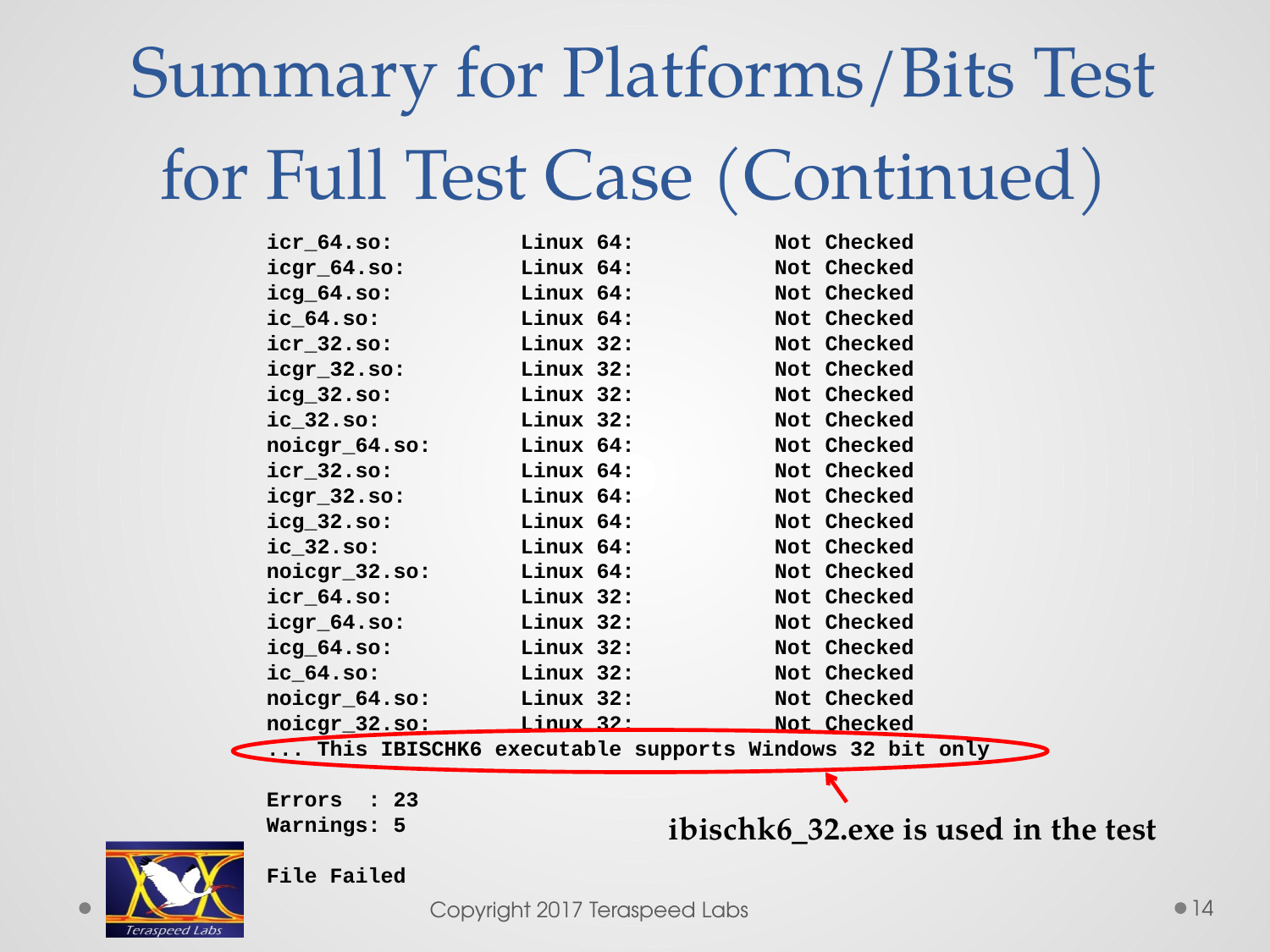

# Summary for Platforms/Bits Test for Full Test Case (Continued)
icr_64.so:	Linux 64:		Not Checked
icgr_64.so:	Linux 64:		Not Checked
icg_64.so:	Linux 64:		Not Checked
ic_64.so:		Linux 64:		Not Checked
icr_32.so:	Linux 32:		Not Checked
icgr_32.so:	Linux 32:		Not Checked
icg_32.so:	Linux 32:		Not Checked
ic_32.so:		Linux 32:		Not Checked
noicgr_64.so:	Linux 64:		Not Checked
icr_32.so:	Linux 64:		Not Checked
icgr_32.so:	Linux 64:		Not Checked
icg_32.so:	Linux 64:		Not Checked
ic_32.so:		Linux 64:		Not Checked
noicgr_32.so:	Linux 64:		Not Checked
icr_64.so:	Linux 32:		Not Checked
icgr_64.so:	Linux 32:		Not Checked
icg_64.so:	Linux 32:		Not Checked
ic_64.so:		Linux 32:		Not Checked
noicgr_64.so:	Linux 32:		Not Checked
noicgr_32.so:	Linux 32:		Not Checked
... This IBISCHK6 executable supports Windows 32 bit only

Errors  : 23
Warnings: 5

File Failed

ibischk6_32.exe is used in the test
14
Copyright 2017 Teraspeed Labs